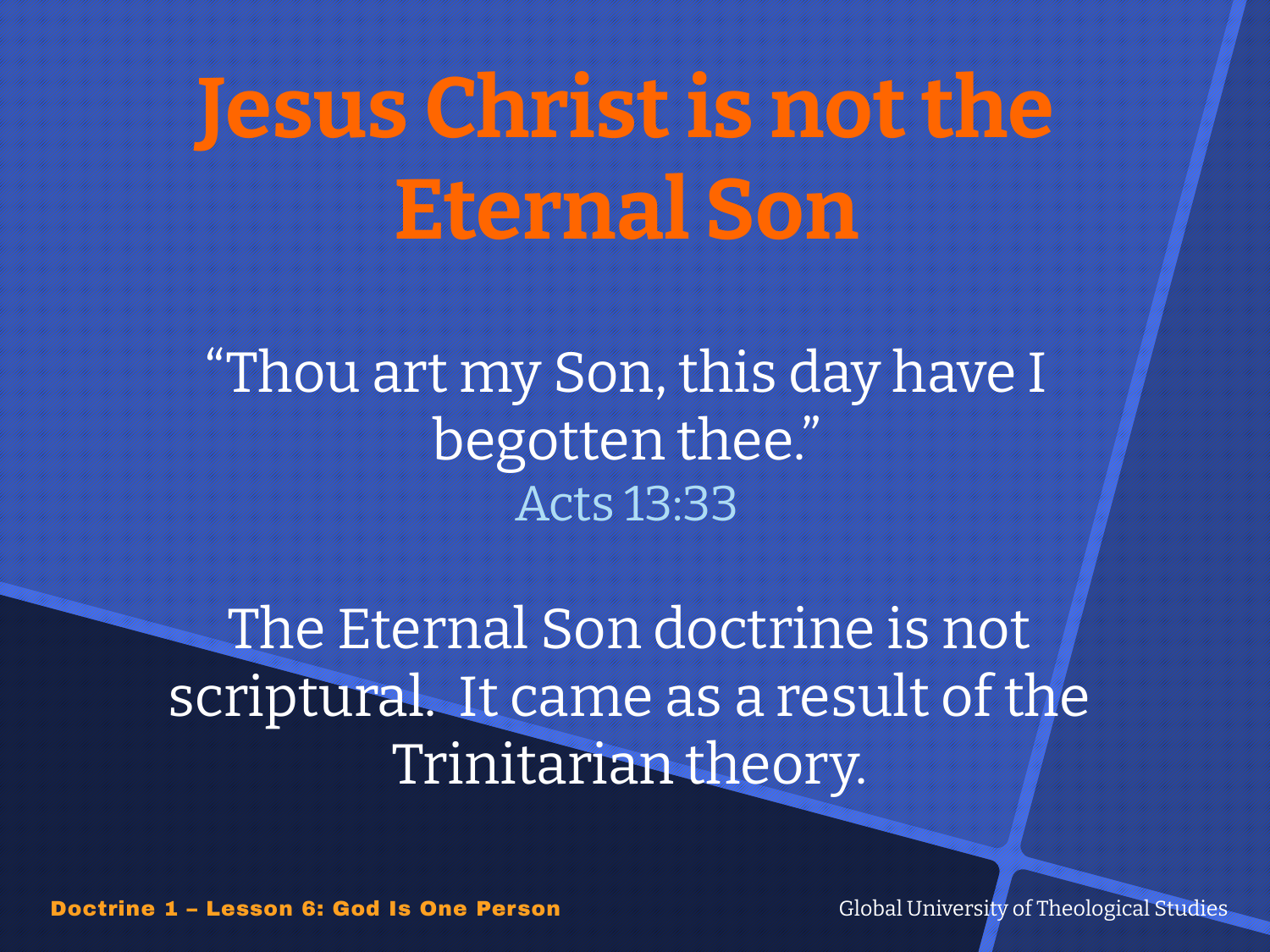

Jesus Christ is not the Eternal Son
“Thou art my Son, this day have I begotten thee.”
Acts 13:33
The Eternal Son doctrine is not scriptural.  It came as a result of the Trinitarian theory.
Doctrine 1 – Lesson 6: God Is One Person                                   Global University of Theological Studies